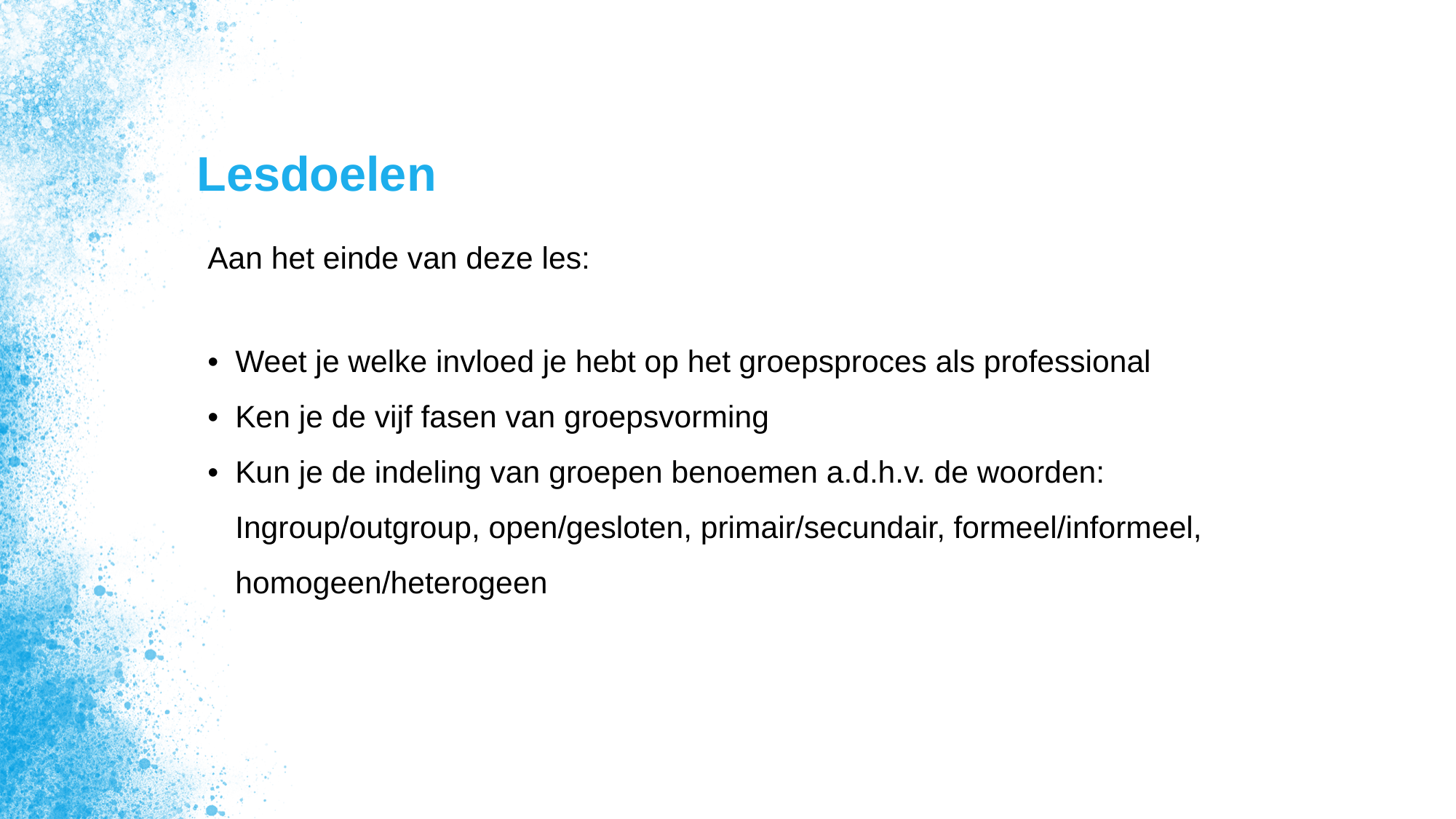

# Lesdoelen
Aan het einde van deze les:

Weet je welke invloed je hebt op het groepsproces als professional
Ken je de vijf fasen van groepsvorming
Kun je de indeling van groepen benoemen a.d.h.v. de woorden:
Ingroup/outgroup, open/gesloten, primair/secundair, formeel/informeel, homogeen/heterogeen